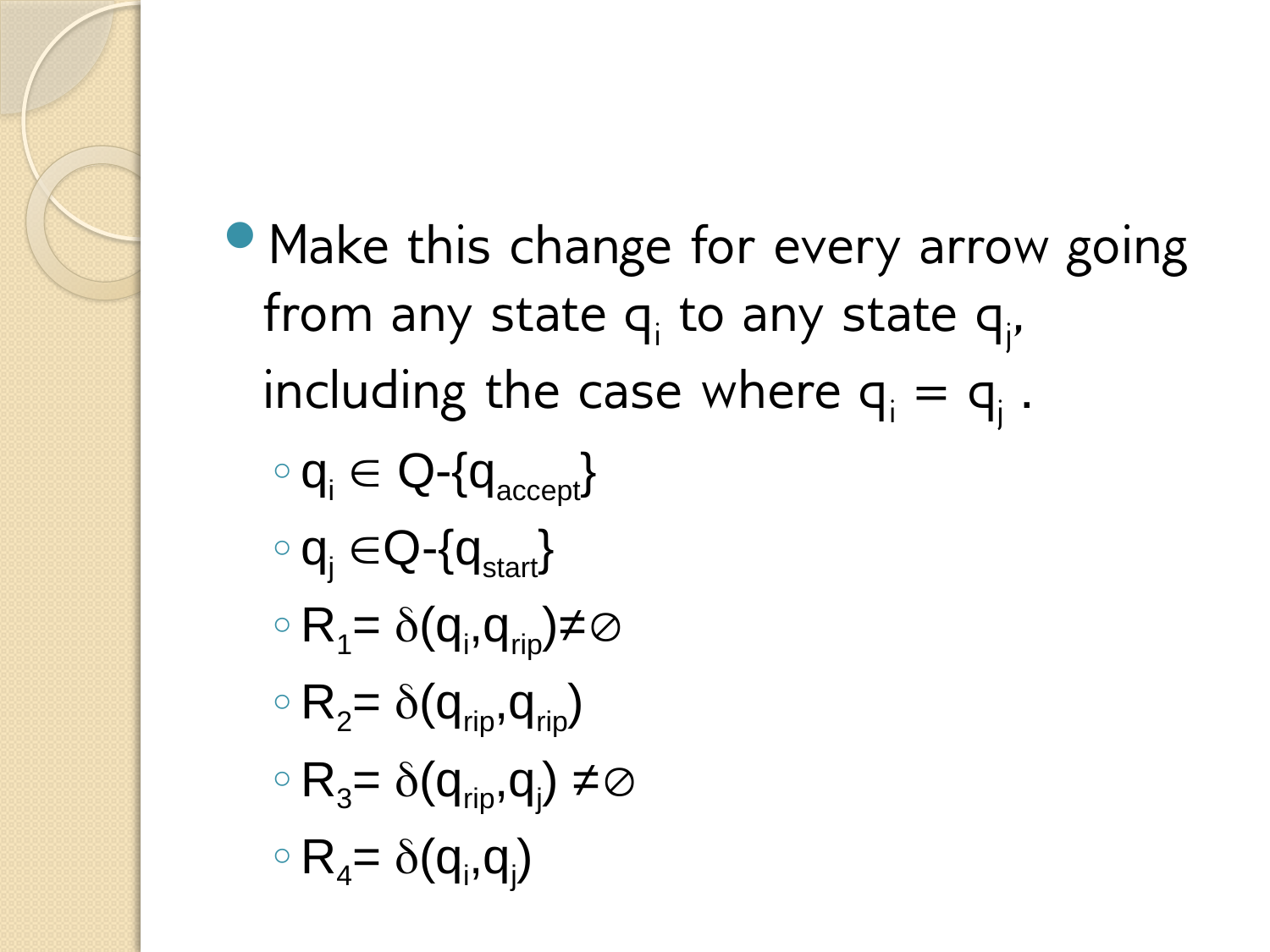

#
Make this change for every arrow going from any state qi to any state qj, including the case where qi = qj .
qi ∈ Q-{qaccept}
qj ∈Q-{qstart}
R1= δ(qi,qrip)≠∅
R2= δ(qrip,qrip)
R3= δ(qrip,qj) ≠∅
R4= δ(qi,qj)